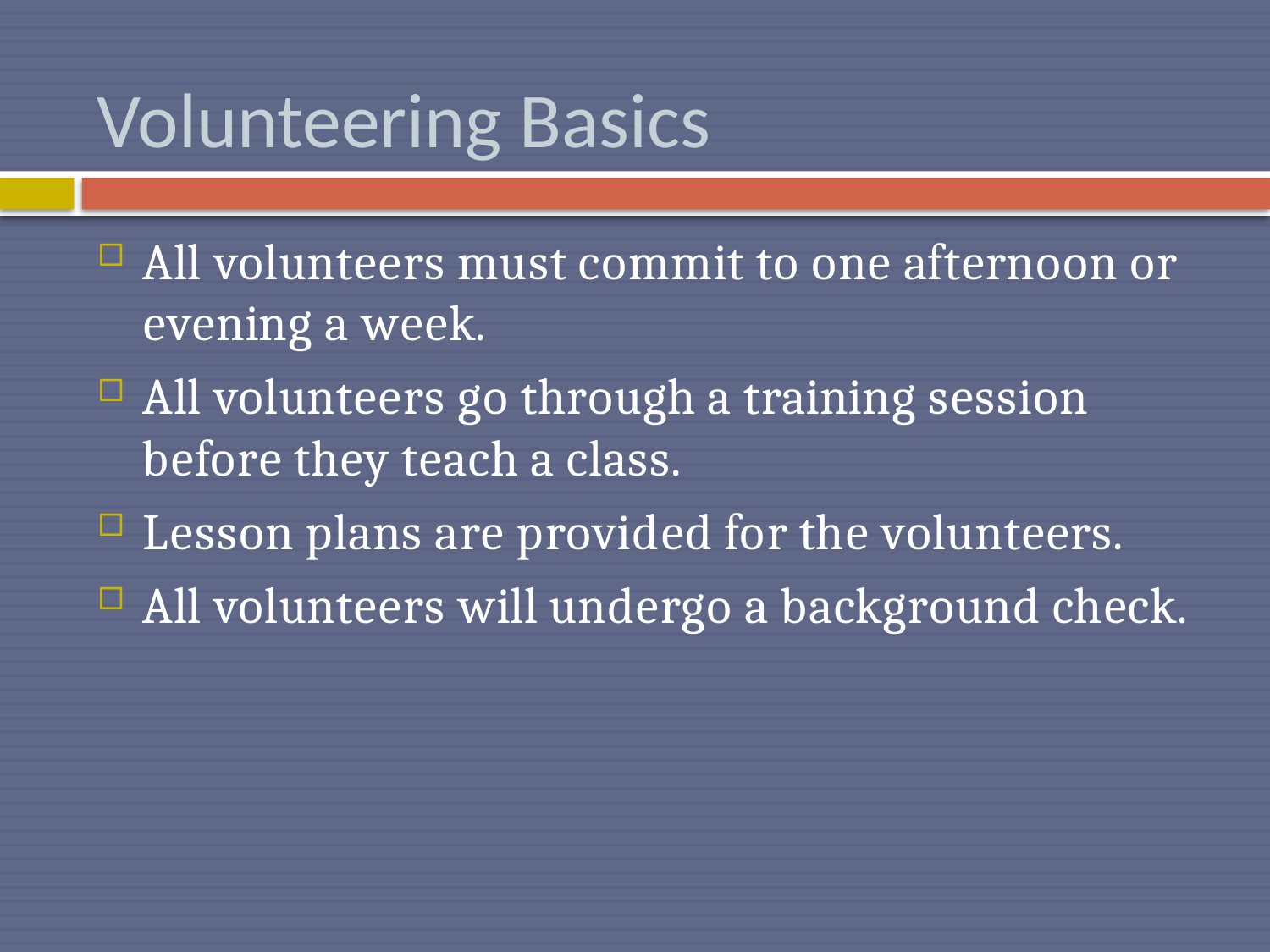

# Volunteering Basics
All volunteers must commit to one afternoon or evening a week.
All volunteers go through a training session before they teach a class.
Lesson plans are provided for the volunteers.
All volunteers will undergo a background check.